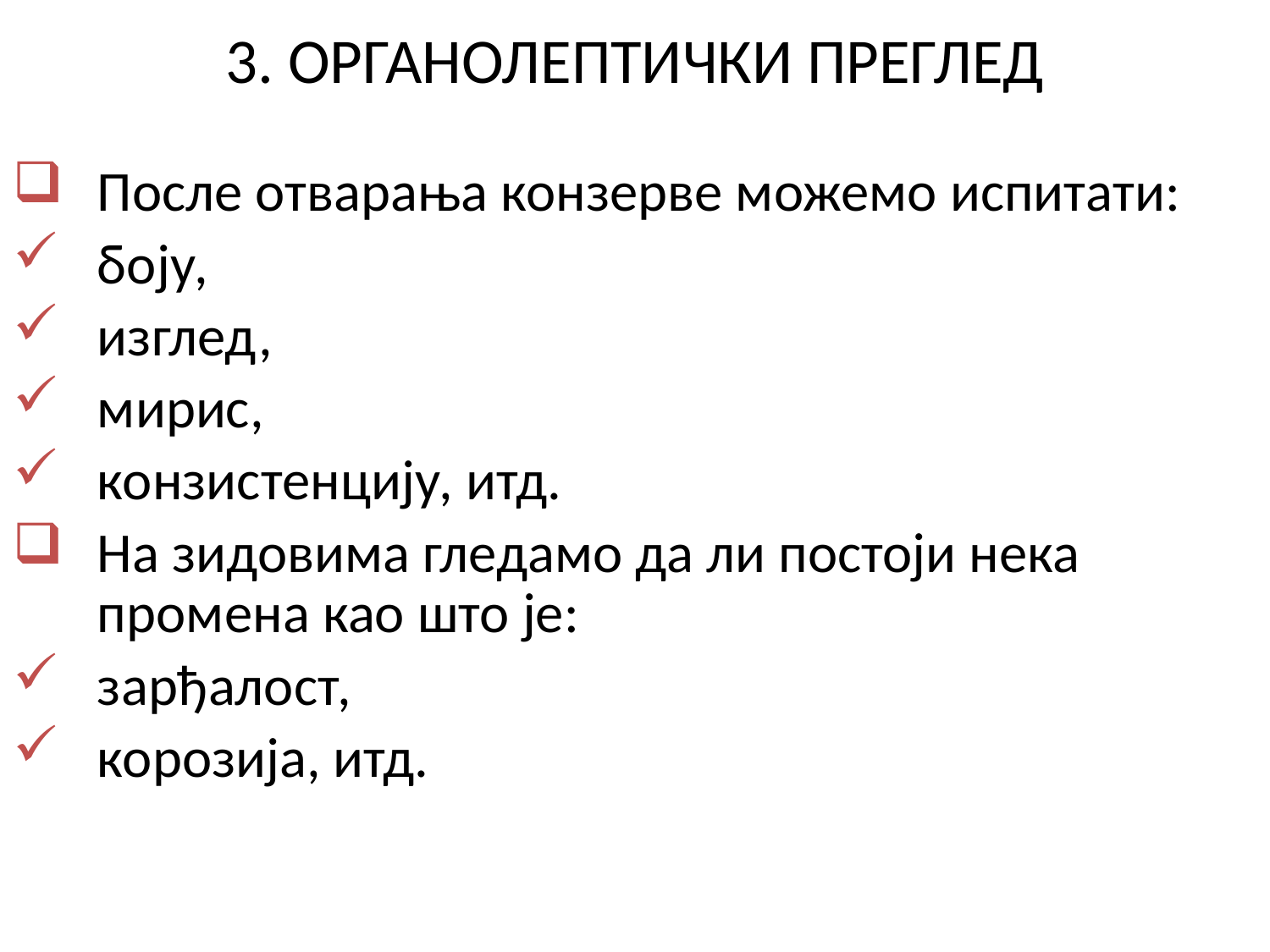

# 3. ОРГАНОЛЕПТИЧКИ ПРЕГЛЕД
После отварања конзерве можемо испитати:
боју,
изглед,
мирис,
конзистенцију, итд.
На зидовима гледамо да ли постоји нека промена као што је:
зарђалост,
корозија, итд.